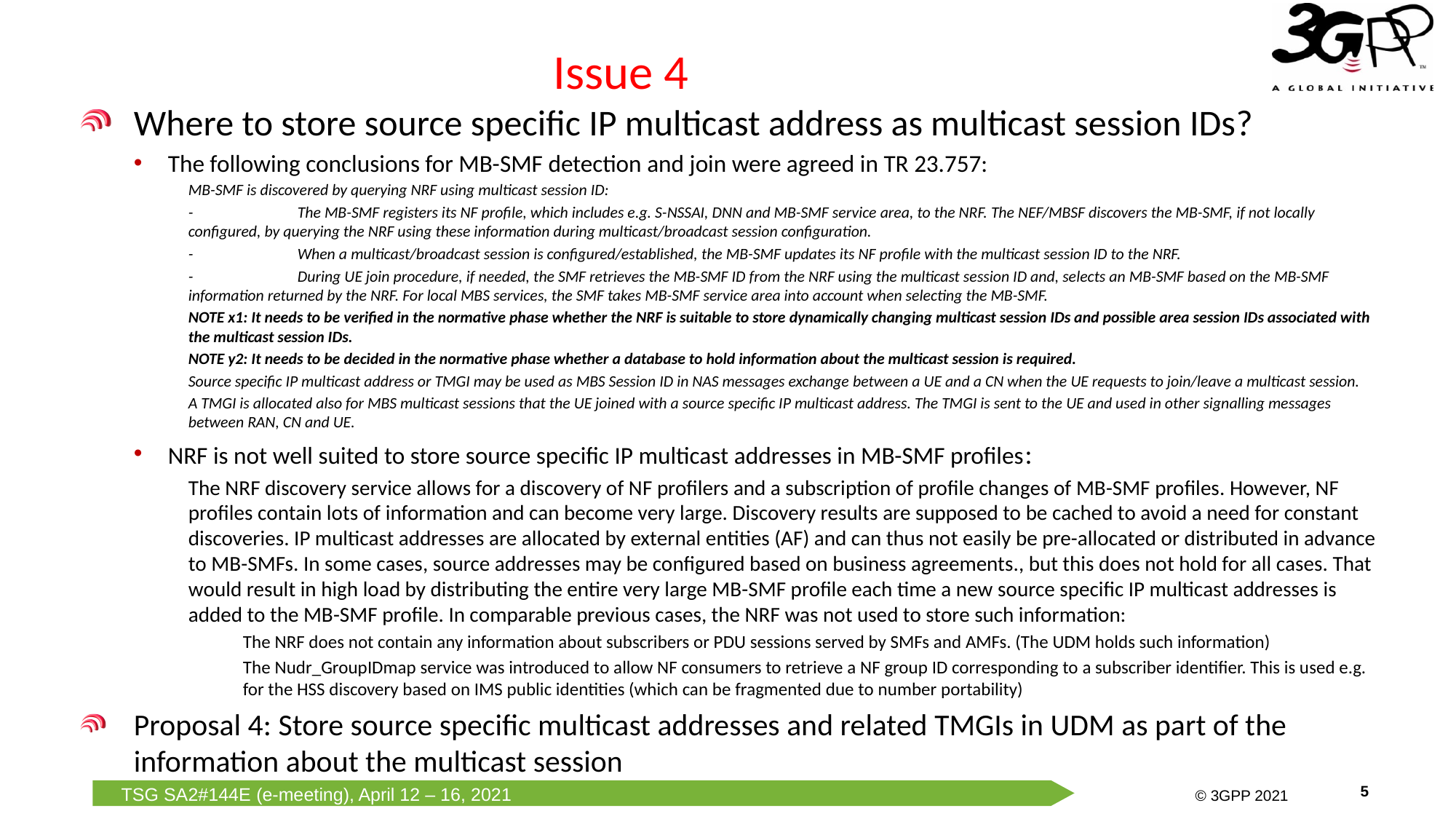

# Issue 4
Where to store source specific IP multicast address as multicast session IDs?
The following conclusions for MB-SMF detection and join were agreed in TR 23.757:
MB-SMF is discovered by querying NRF using multicast session ID:
-	The MB-SMF registers its NF profile, which includes e.g. S-NSSAI, DNN and MB-SMF service area, to the NRF. The NEF/MBSF discovers the MB-SMF, if not locally configured, by querying the NRF using these information during multicast/broadcast session configuration.
-	When a multicast/broadcast session is configured/established, the MB-SMF updates its NF profile with the multicast session ID to the NRF.
-	During UE join procedure, if needed, the SMF retrieves the MB-SMF ID from the NRF using the multicast session ID and, selects an MB-SMF based on the MB-SMF information returned by the NRF. For local MBS services, the SMF takes MB-SMF service area into account when selecting the MB-SMF.
NOTE x1: It needs to be verified in the normative phase whether the NRF is suitable to store dynamically changing multicast session IDs and possible area session IDs associated with the multicast session IDs.
NOTE y2: It needs to be decided in the normative phase whether a database to hold information about the multicast session is required.
Source specific IP multicast address or TMGI may be used as MBS Session ID in NAS messages exchange between a UE and a CN when the UE requests to join/leave a multicast session.
A TMGI is allocated also for MBS multicast sessions that the UE joined with a source specific IP multicast address. The TMGI is sent to the UE and used in other signalling messages between RAN, CN and UE.
NRF is not well suited to store source specific IP multicast addresses in MB-SMF profiles:
The NRF discovery service allows for a discovery of NF profilers and a subscription of profile changes of MB-SMF profiles. However, NF profiles contain lots of information and can become very large. Discovery results are supposed to be cached to avoid a need for constant discoveries. IP multicast addresses are allocated by external entities (AF) and can thus not easily be pre-allocated or distributed in advance to MB-SMFs. In some cases, source addresses may be configured based on business agreements., but this does not hold for all cases. That would result in high load by distributing the entire very large MB-SMF profile each time a new source specific IP multicast addresses is added to the MB-SMF profile. In comparable previous cases, the NRF was not used to store such information:
The NRF does not contain any information about subscribers or PDU sessions served by SMFs and AMFs. (The UDM holds such information)
The Nudr_GroupIDmap service was introduced to allow NF consumers to retrieve a NF group ID corresponding to a subscriber identifier. This is used e.g. for the HSS discovery based on IMS public identities (which can be fragmented due to number portability)
Proposal 4: Store source specific multicast addresses and related TMGIs in UDM as part of the information about the multicast session